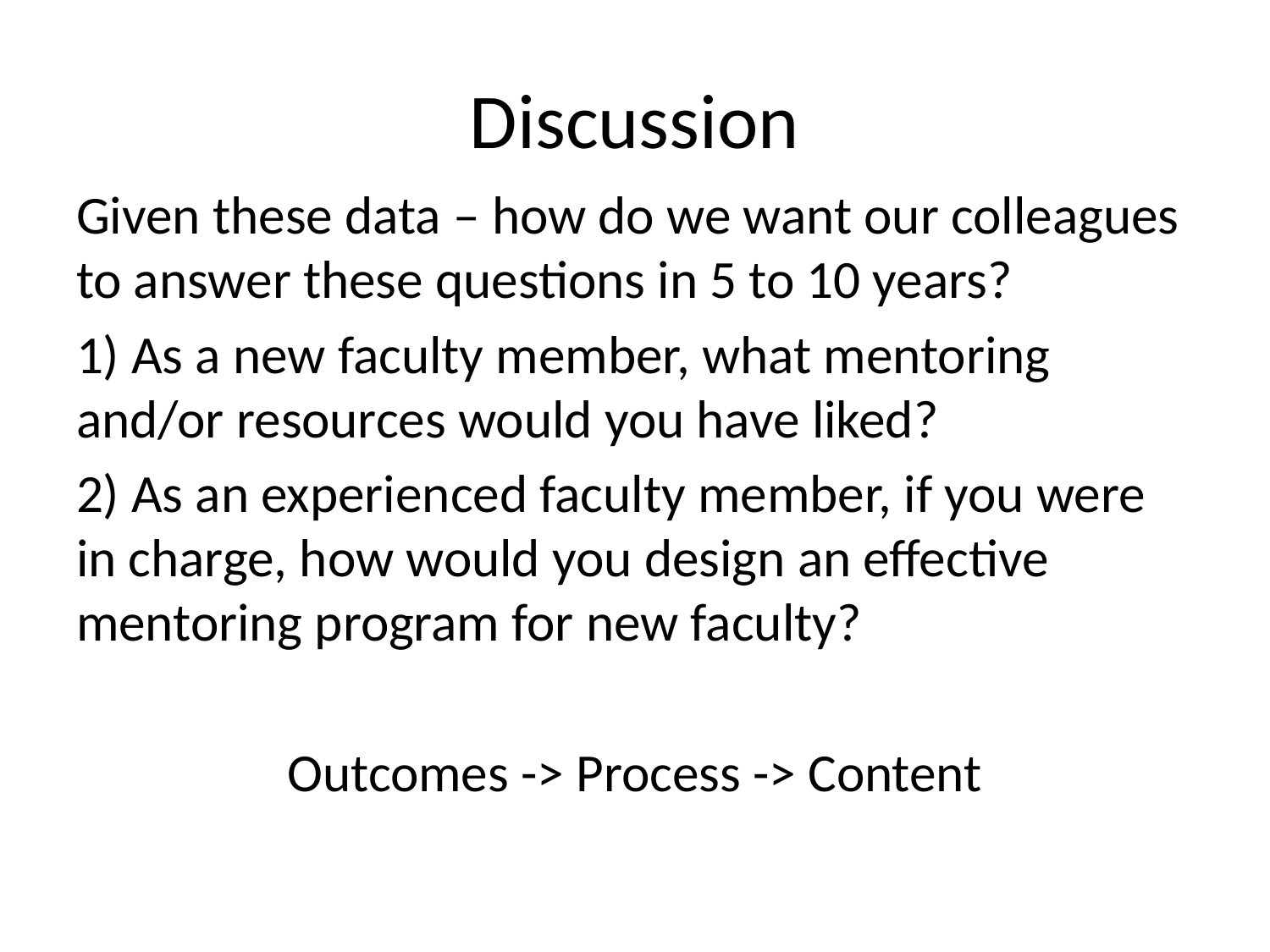

# Discussion
Given these data – how do we want our colleagues to answer these questions in 5 to 10 years?
1) As a new faculty member, what mentoring and/or resources would you have liked?
2) As an experienced faculty member, if you were in charge, how would you design an effective mentoring program for new faculty?

Outcomes -> Process -> Content